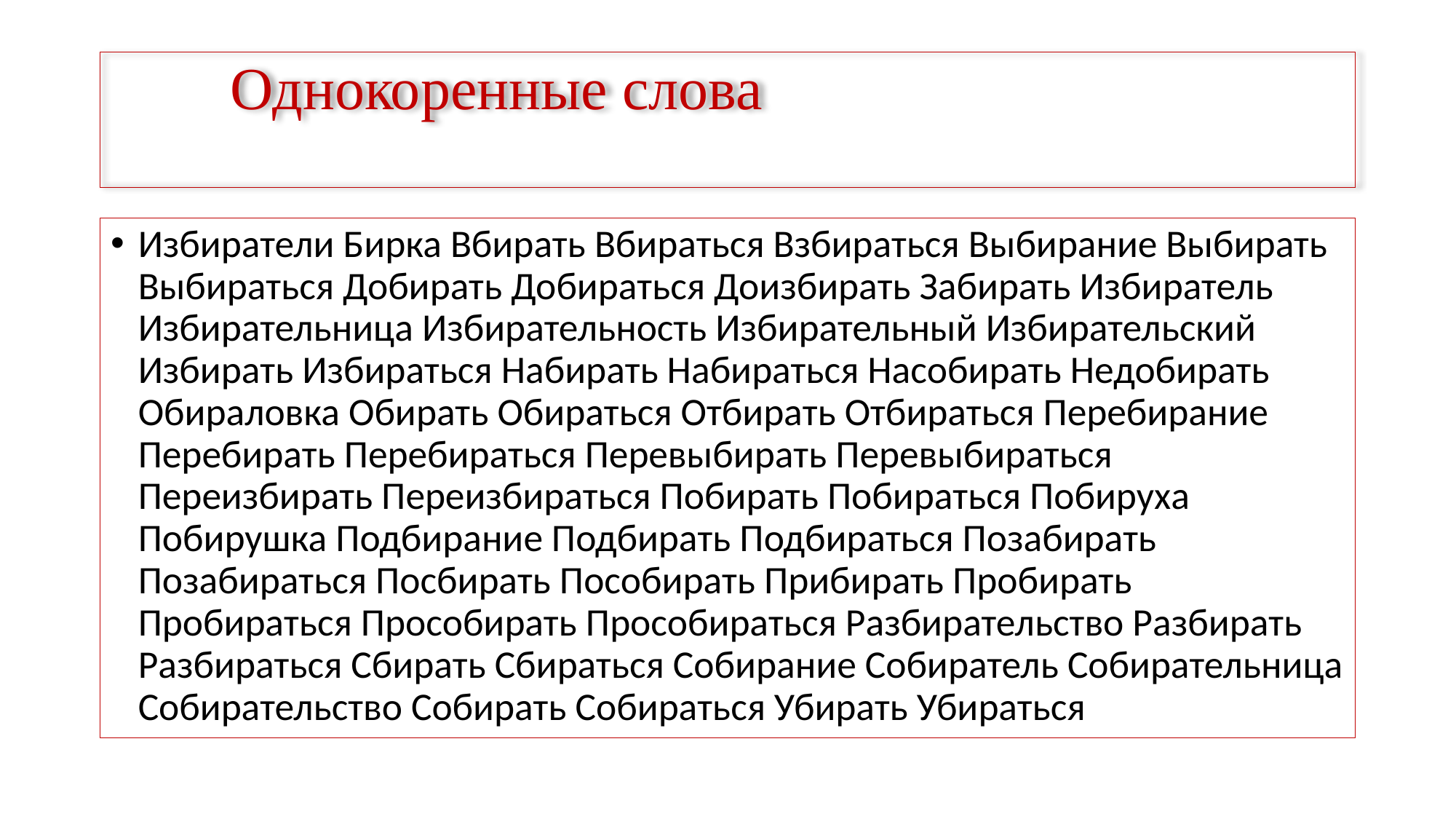

# Однокоренные слова
Избиратели Бирка Вбирать Вбираться Взбираться Выбирание Выбирать Выбираться Добирать Добираться Доизбирать Забирать Избиратель Избирательница Избирательность Избирательный Избирательский Избирать Избираться Набирать Набираться Насобирать Недобирать Обираловка Обирать Обираться Отбирать Отбираться Перебирание Перебирать Перебираться Перевыбирать Перевыбираться Переизбирать Переизбираться Побирать Побираться Побируха Побирушка Подбирание Подбирать Подбираться Позабирать Позабираться Посбирать Пособирать Прибирать Пробирать Пробираться Прособирать Прособираться Разбирательство Разбирать Разбираться Сбирать Сбираться Собирание Собиратель Собирательница Собирательство Собирать Собираться Убирать Убираться